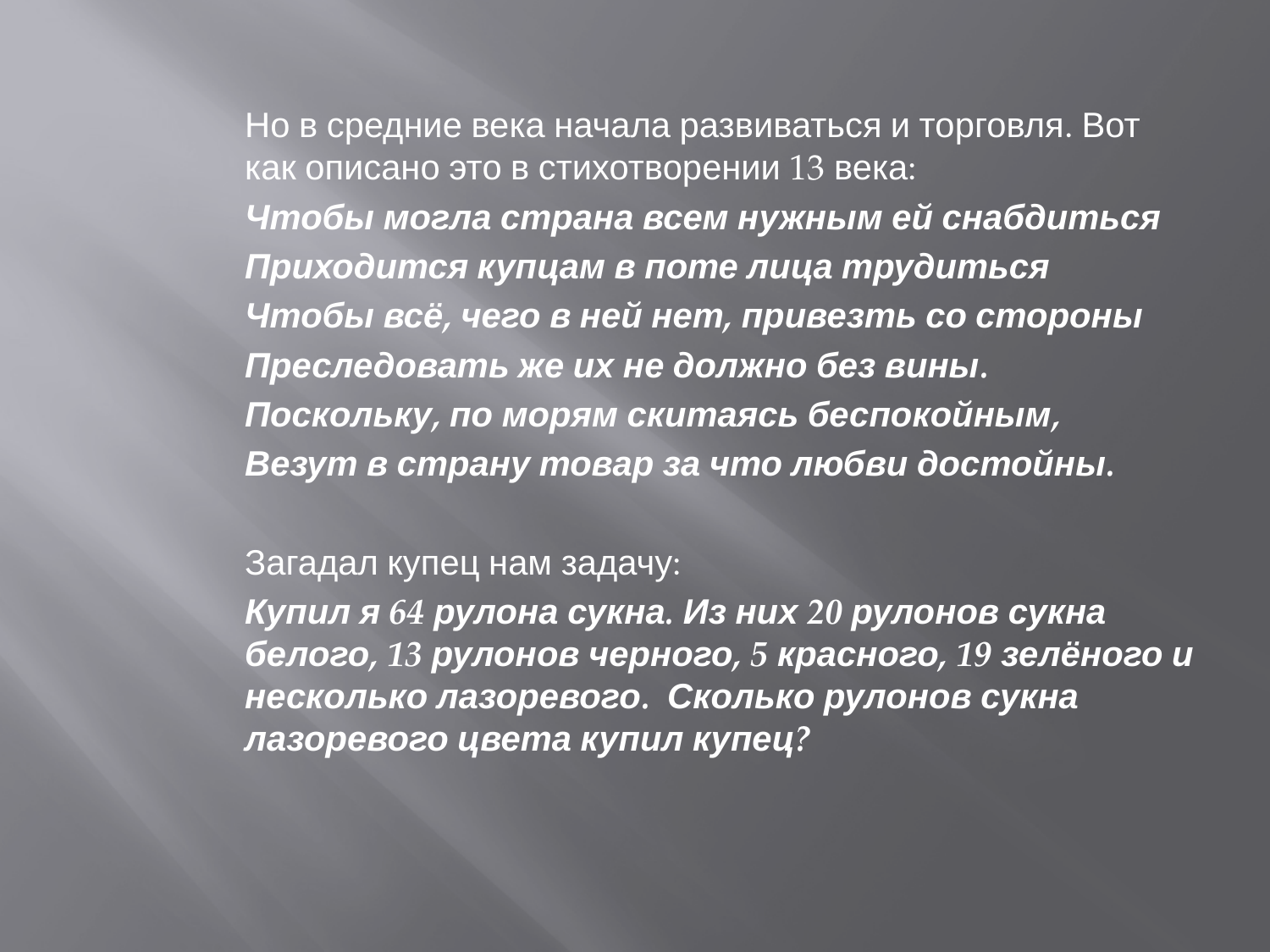

#
Но в средние века начала развиваться и торговля. Вот как описано это в стихотворении 13 века:
Чтобы могла страна всем нужным ей снабдиться
Приходится купцам в поте лица трудиться
Чтобы всё, чего в ней нет, привезть со стороны
Преследовать же их не должно без вины.
Поскольку, по морям скитаясь беспокойным,
Везут в страну товар за что любви достойны.

Загадал купец нам задачу:
Купил я 64 рулона сукна. Из них 20 рулонов сукна белого, 13 рулонов черного, 5 красного, 19 зелёного и несколько лазоревого.  Сколько рулонов сукна лазоревого цвета купил купец?